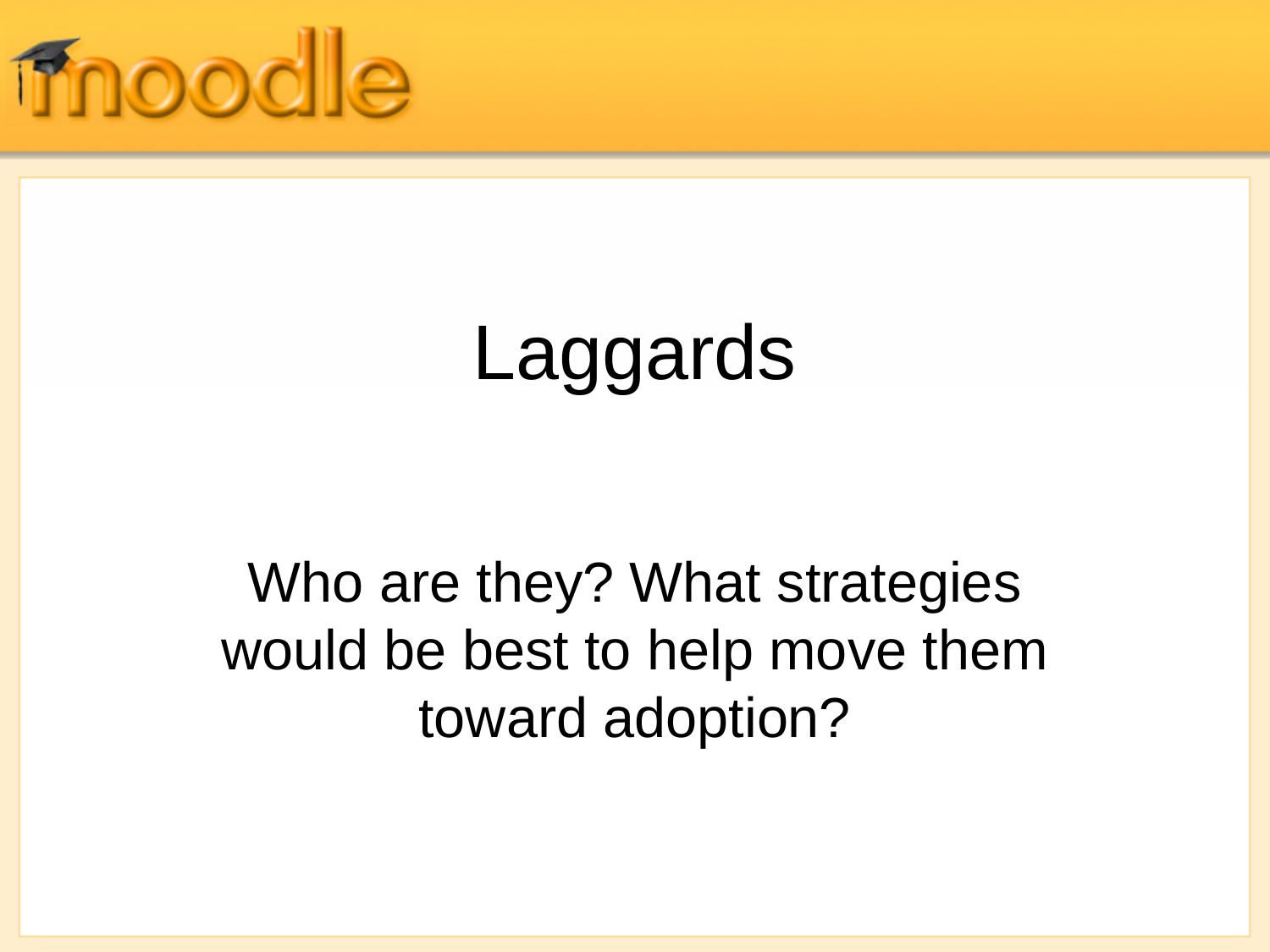

# Laggards
Who are they? What strategies would be best to help move them toward adoption?